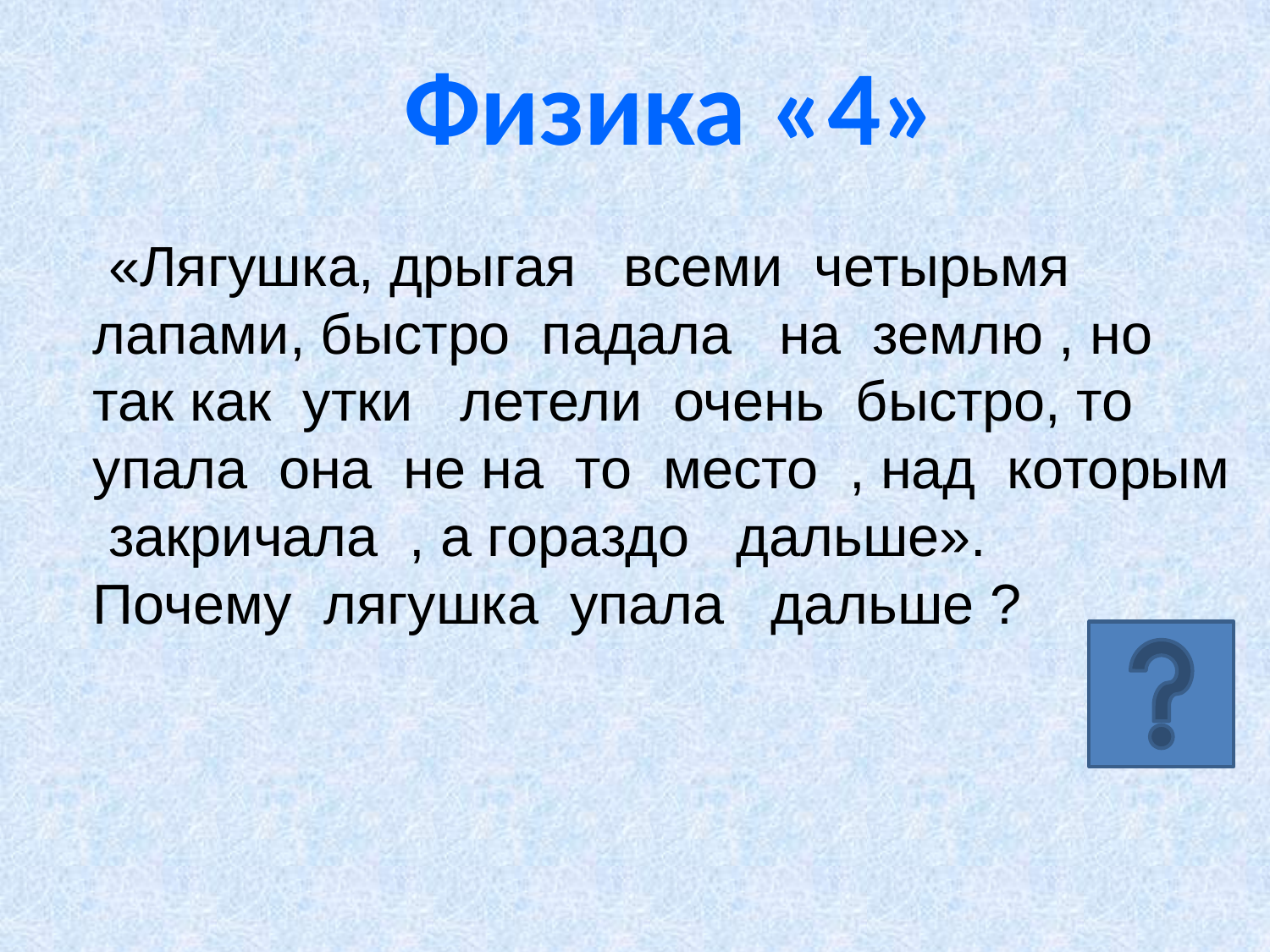

# Физика «4»
 «Лягушка, дрыгая   всеми  четырьмя  лапами, быстро  падала   на  землю , но  так как  утки   летели  очень  быстро, то  упала  она  не на  то  место  , над  которым  закричала  , а гораздо   дальше».
Почему  лягушка  упала   дальше ?